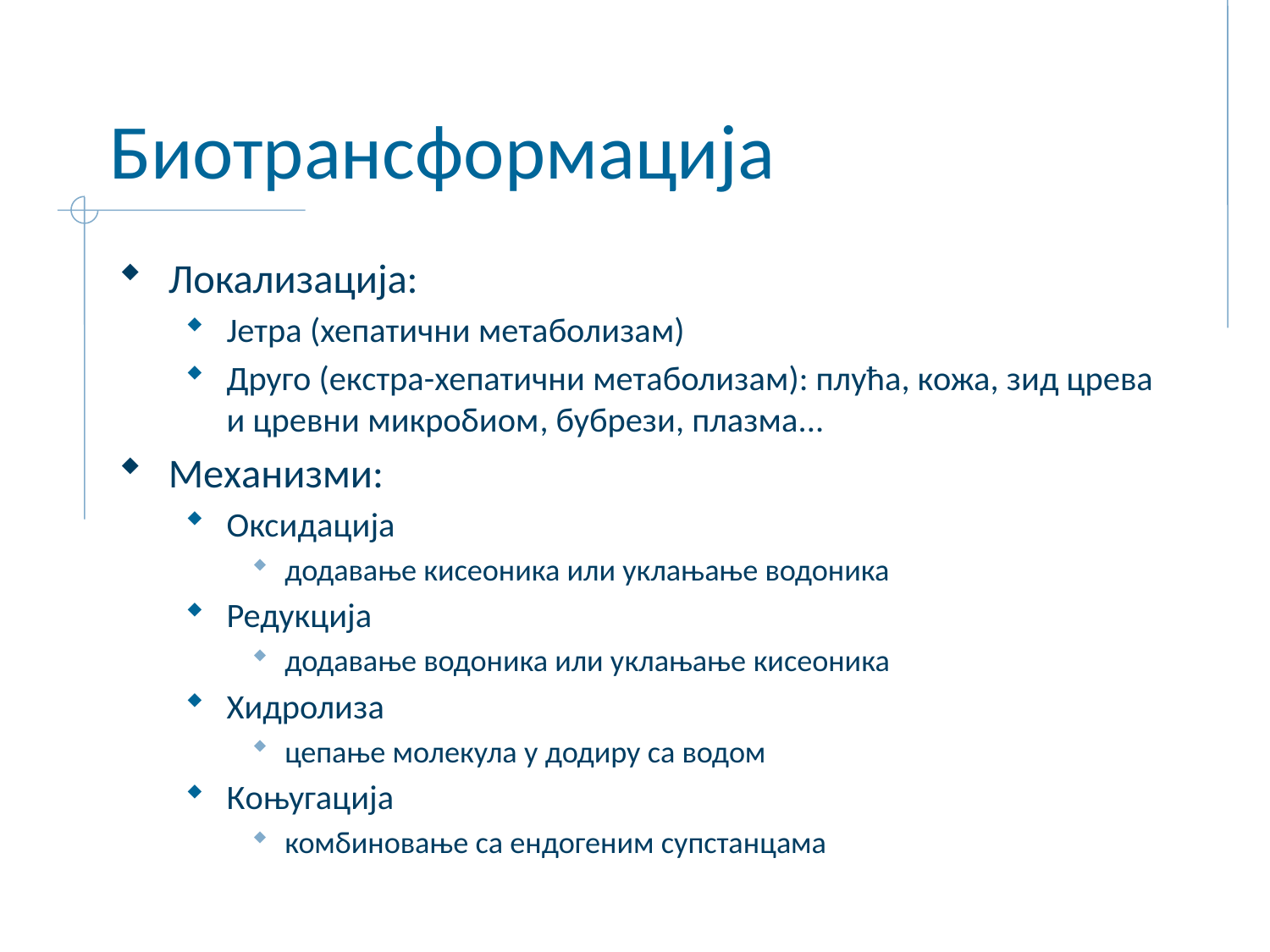

# Биотрансформација
Локализација:
Јетра (хепатични метаболизам)
Друго (екстра-хепатични метаболизам): плућа, кожа, зид црева и цревни микробиом, бубрези, плазма...
Механизми:
Оксидација
додавање кисеоника или уклањање водоника
Редукција
додавање водоника или уклањање кисеоника
Хидролиза
цепање молекула у додиру са водом
Коњугација
комбиновање са ендогеним супстанцама